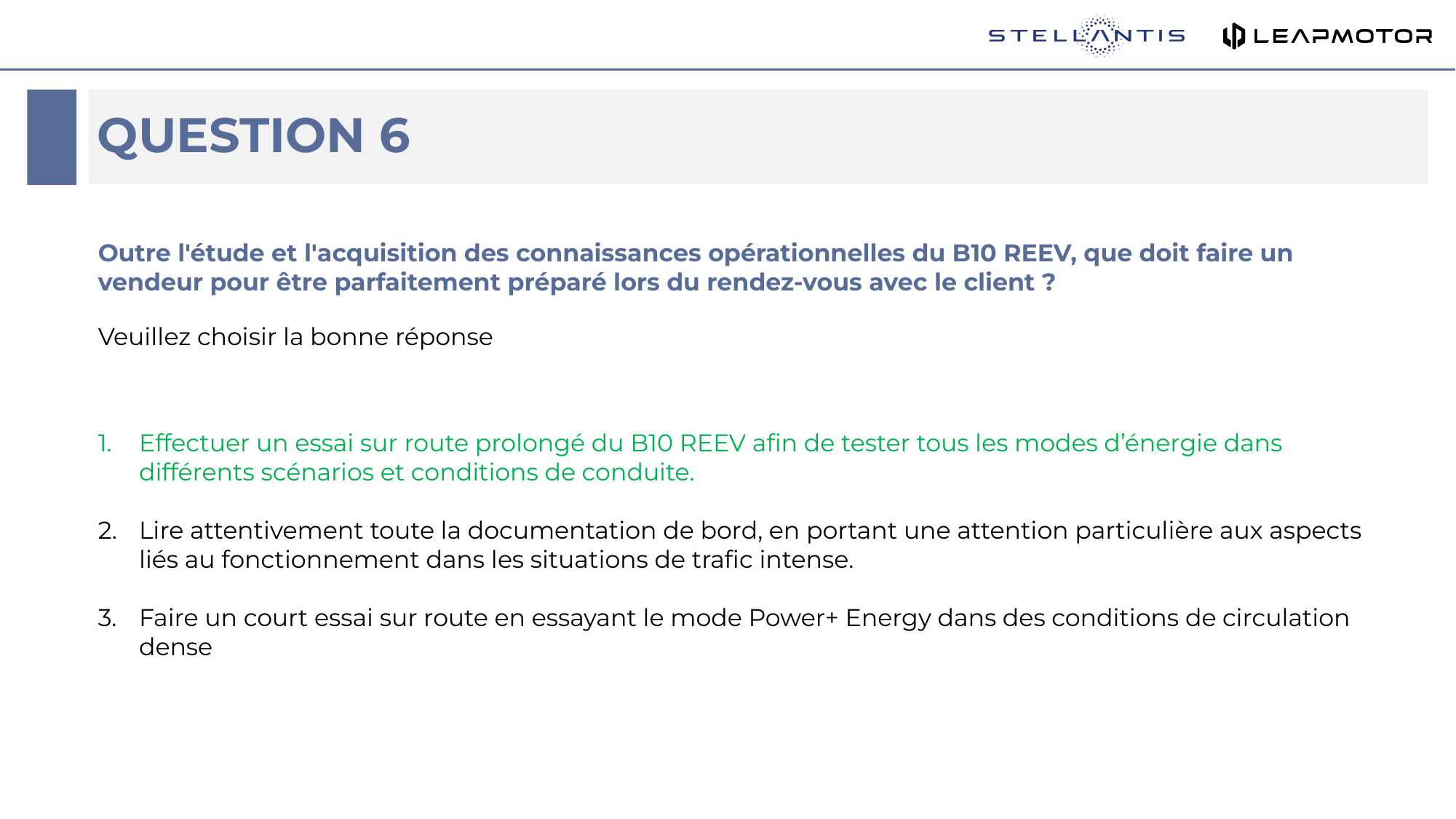

# Question 6
Outre l'étude et l'acquisition des connaissances opérationnelles du B10 REEV, que doit faire un vendeur pour être parfaitement préparé lors du rendez-vous avec le client ?
Veuillez choisir la bonne réponse
Effectuer un essai sur route prolongé du B10 REEV afin de tester tous les modes d’énergie dans différents scénarios et conditions de conduite.

Lire attentivement toute la documentation de bord, en portant une attention particulière aux aspects liés au fonctionnement dans les situations de trafic intense.

Faire un court essai sur route en essayant le mode Power+ Energy dans des conditions de circulation dense